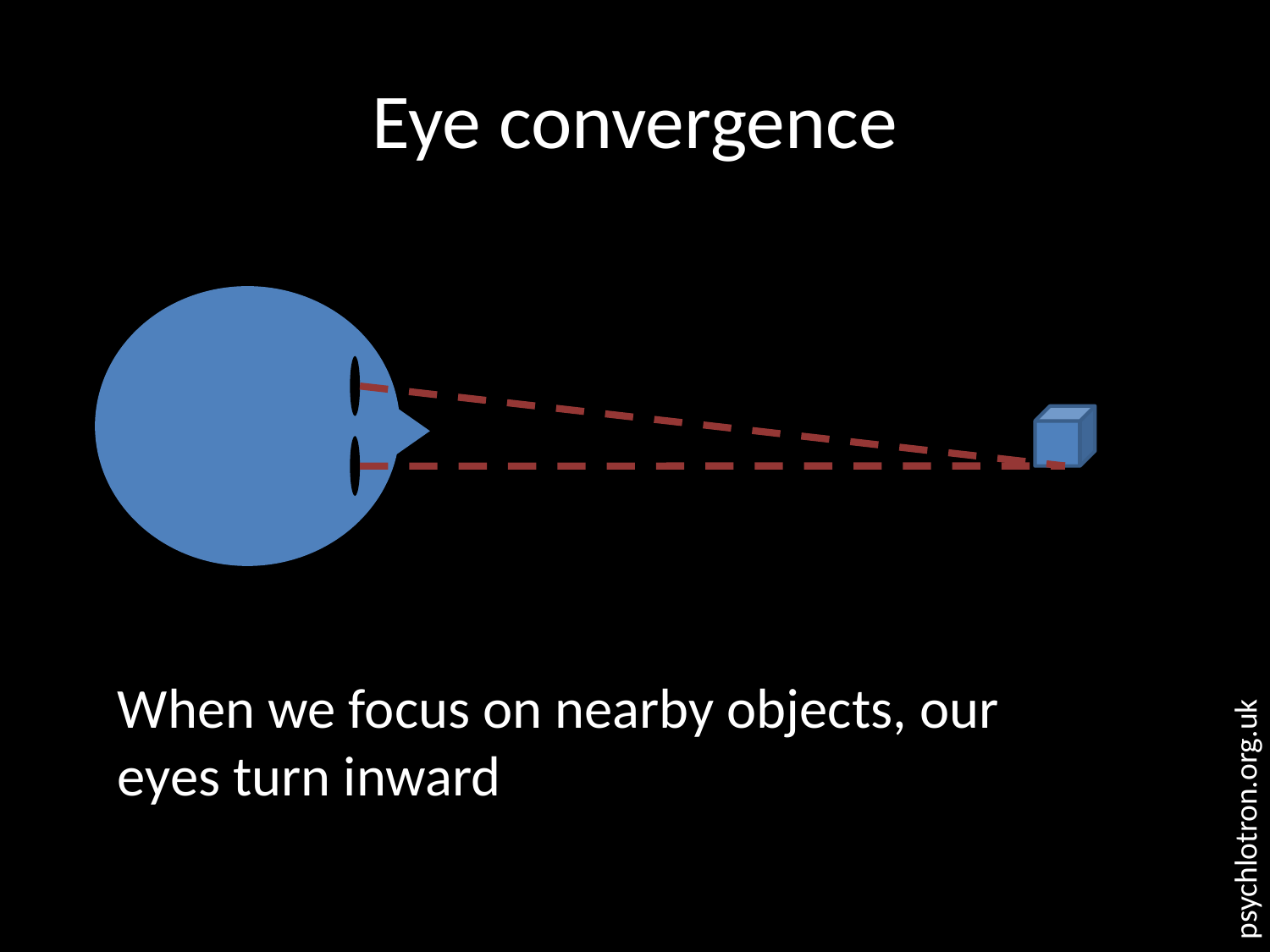

# Eye convergence

When we focus on nearby objects, our eyes turn inward